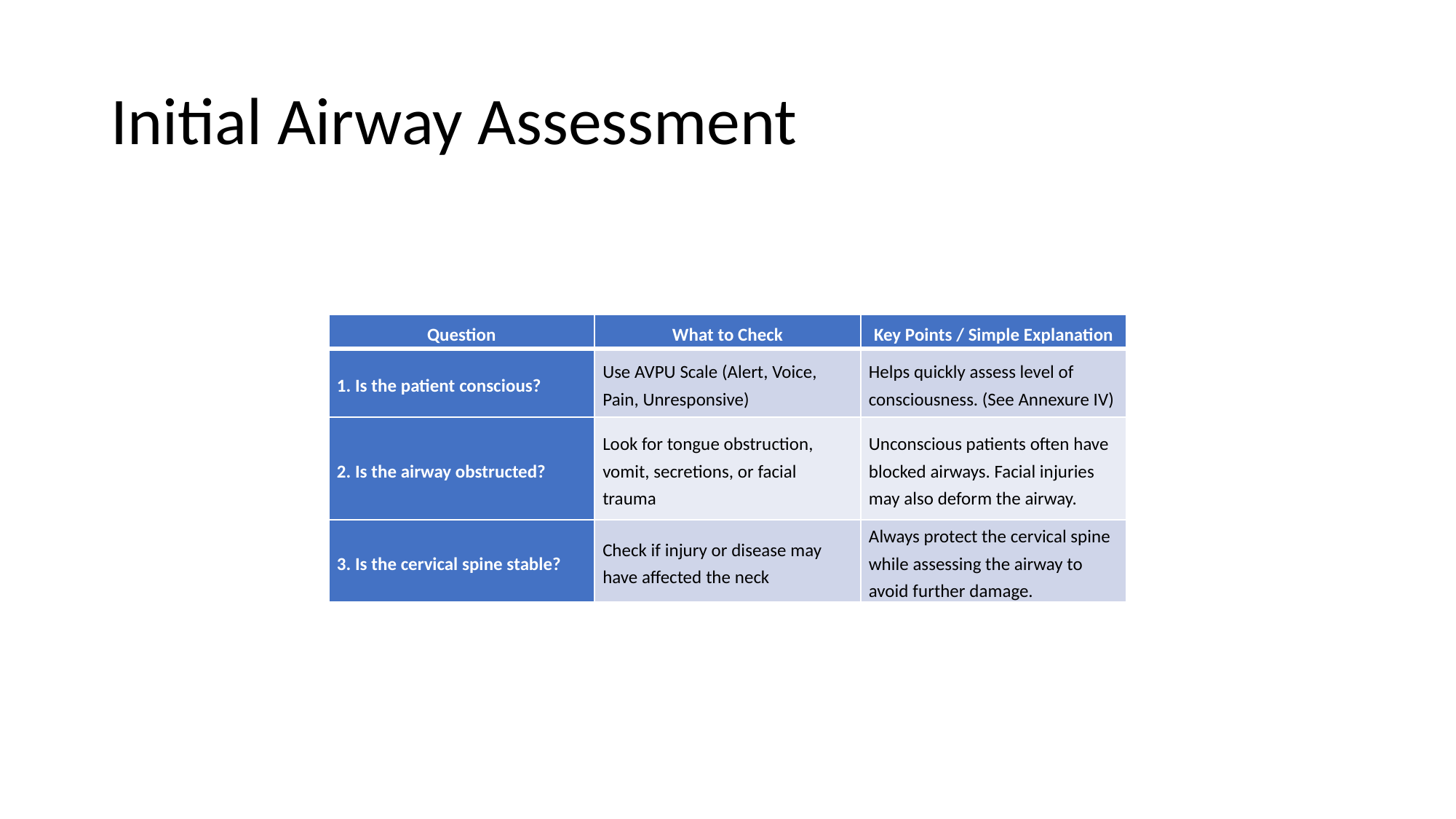

# Initial Airway Assessment
| Question | What to Check | Key Points / Simple Explanation |
| --- | --- | --- |
| 1. Is the patient conscious? | Use AVPU Scale (Alert, Voice, Pain, Unresponsive) | Helps quickly assess level of consciousness. (See Annexure IV) |
| 2. Is the airway obstructed? | Look for tongue obstruction, vomit, secretions, or facial trauma | Unconscious patients often have blocked airways. Facial injuries may also deform the airway. |
| 3. Is the cervical spine stable? | Check if injury or disease may have affected the neck | Always protect the cervical spine while assessing the airway to avoid further damage. |